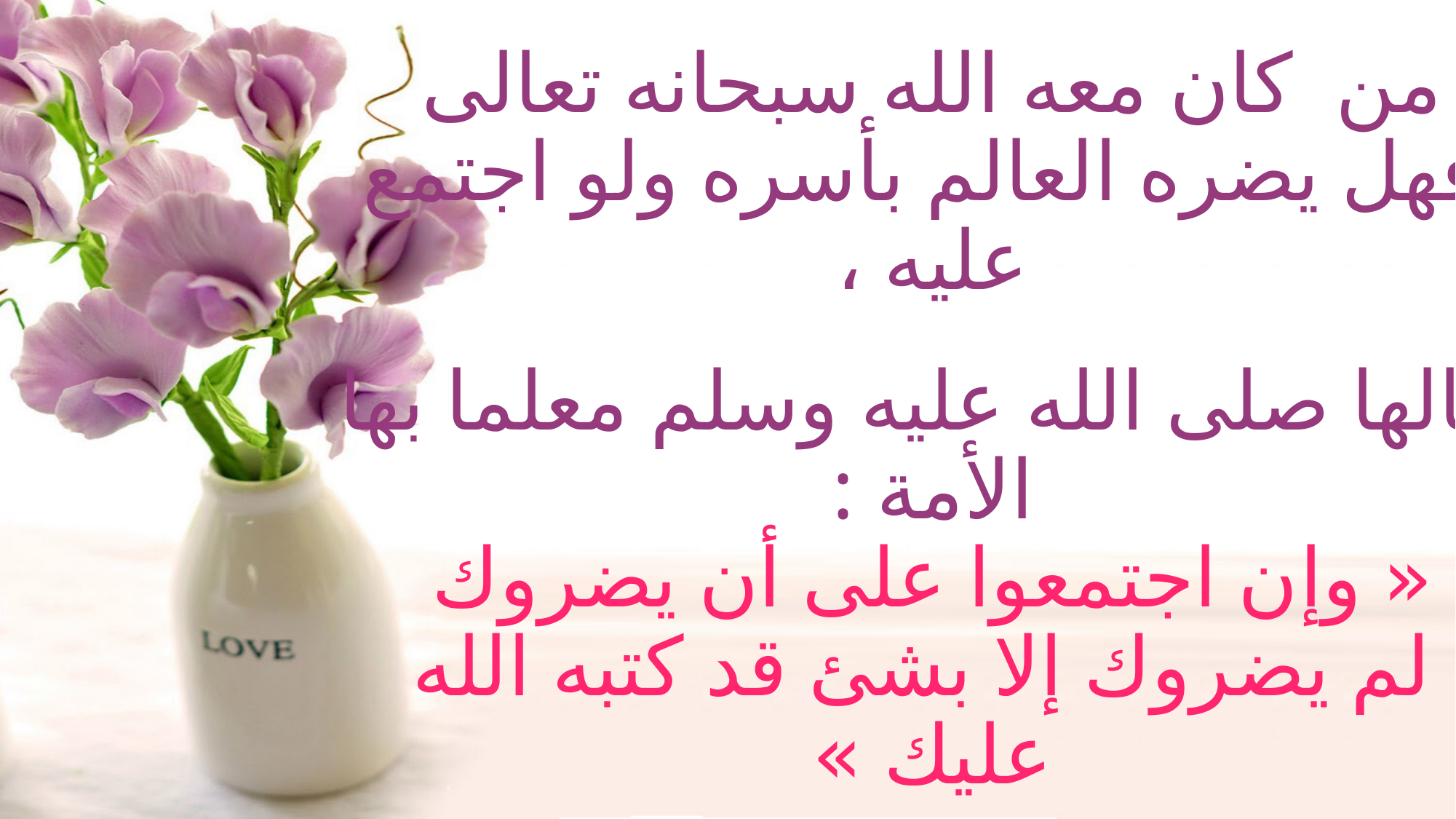

# من  كان معه الله سبحانه تعالى فهل يضره العالم بأسره ولو اجتمع عليه ، قالها صلى الله عليه وسلم معلما بها الأمة : « وإن اجتمعوا على أن يضروك لم يضروك إلا بشئ قد كتبه الله عليك »